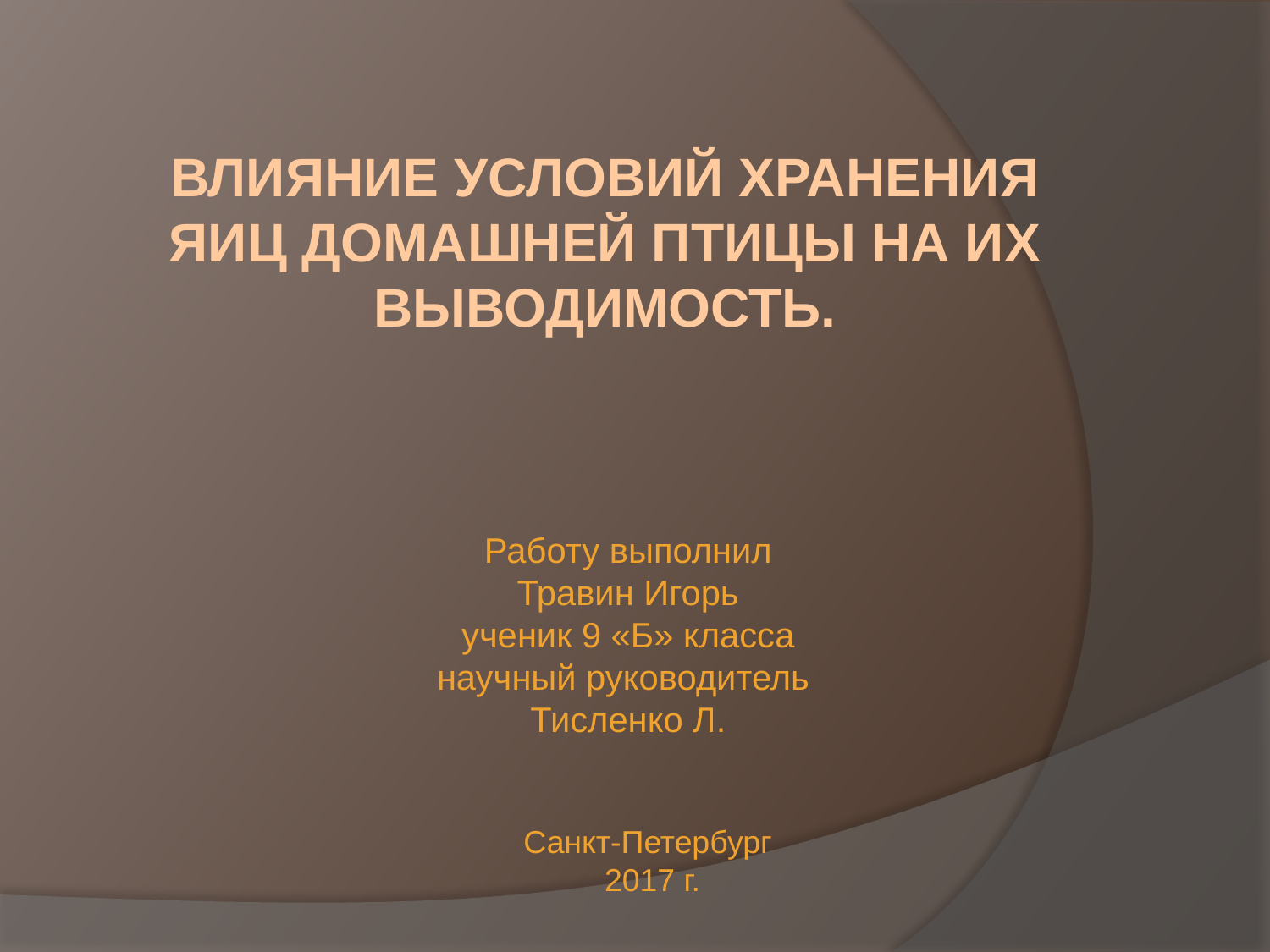

# Влияние условий хранения яиц домашней птицы на их выводимость.
Работу выполнил
Травин Игорь
ученик 9 «Б» класса
научный руководитель
Тисленко Л.
Санкт-Петербург
2017 г.